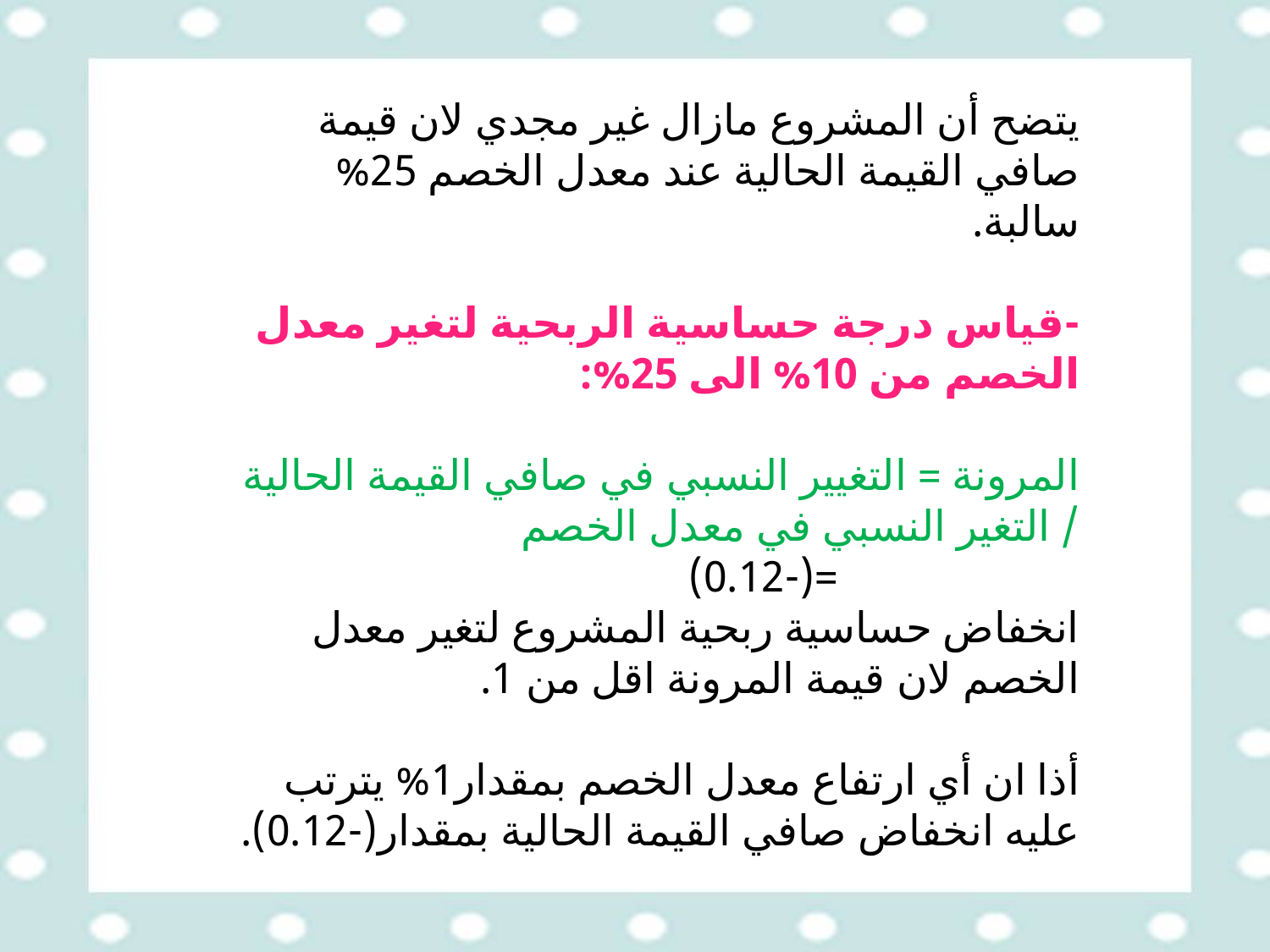

يتضح أن المشروع مازال غير مجدي لان قيمة صافي القيمة الحالية عند معدل الخصم 25% سالبة.

-قياس درجة حساسية الربحية لتغير معدل الخصم من 10% الى 25%:

المرونة = التغيير النسبي في صافي القيمة الحالية / التغير النسبي في معدل الخصم
                      =(-0.12)
انخفاض حساسية ربحية المشروع لتغير معدل الخصم لان قيمة المرونة اقل من 1.

أذا ان أي ارتفاع معدل الخصم بمقدار1% يترتب عليه انخفاض صافي القيمة الحالية بمقدار(-0.12).